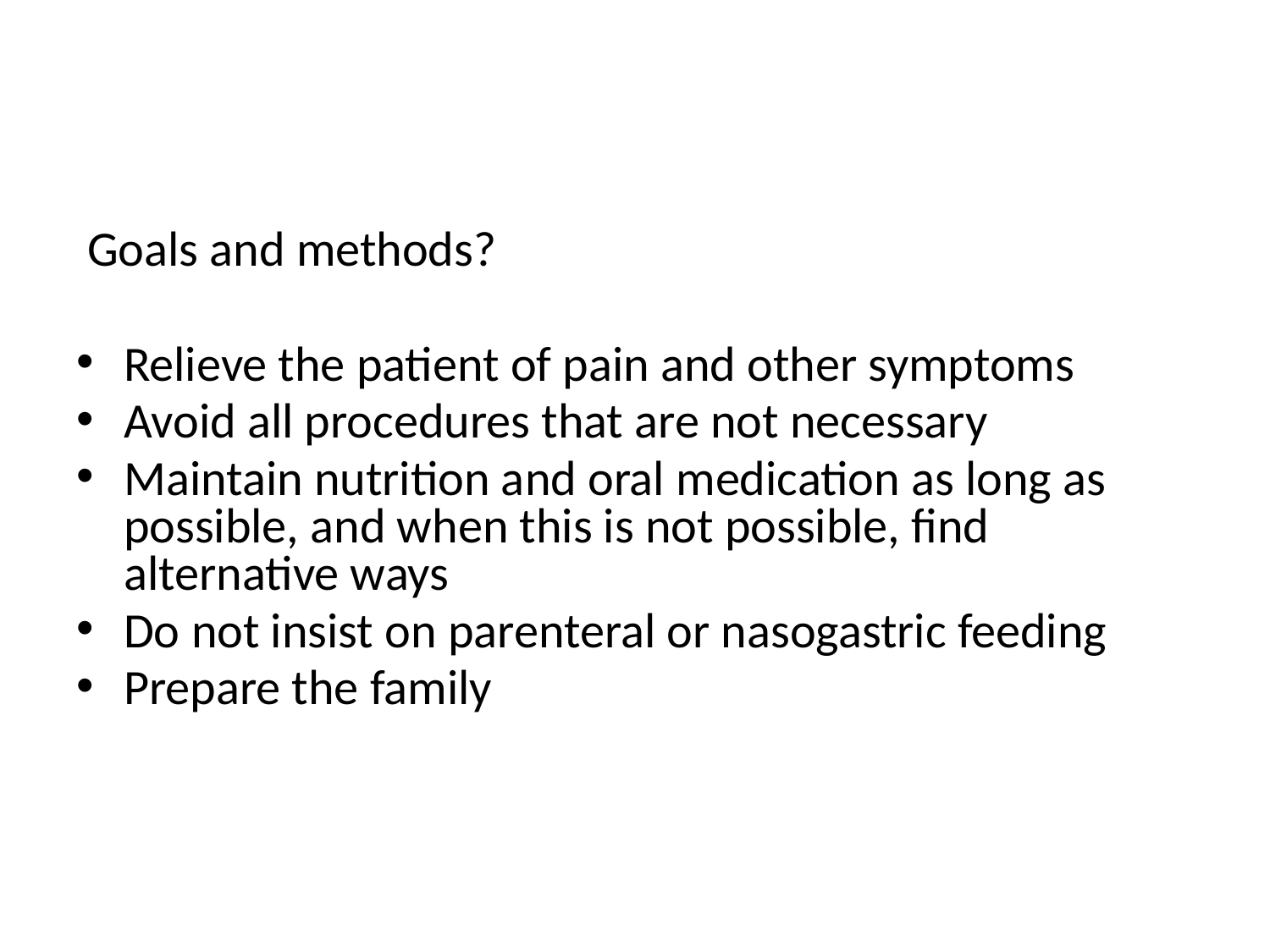

#
 Goals and methods?

Relieve the patient of pain and other symptoms
Avoid all procedures that are not necessary
Maintain nutrition and oral medication as long as possible, and when this is not possible, find alternative ways
Do not insist on parenteral or nasogastric feeding
Prepare the family